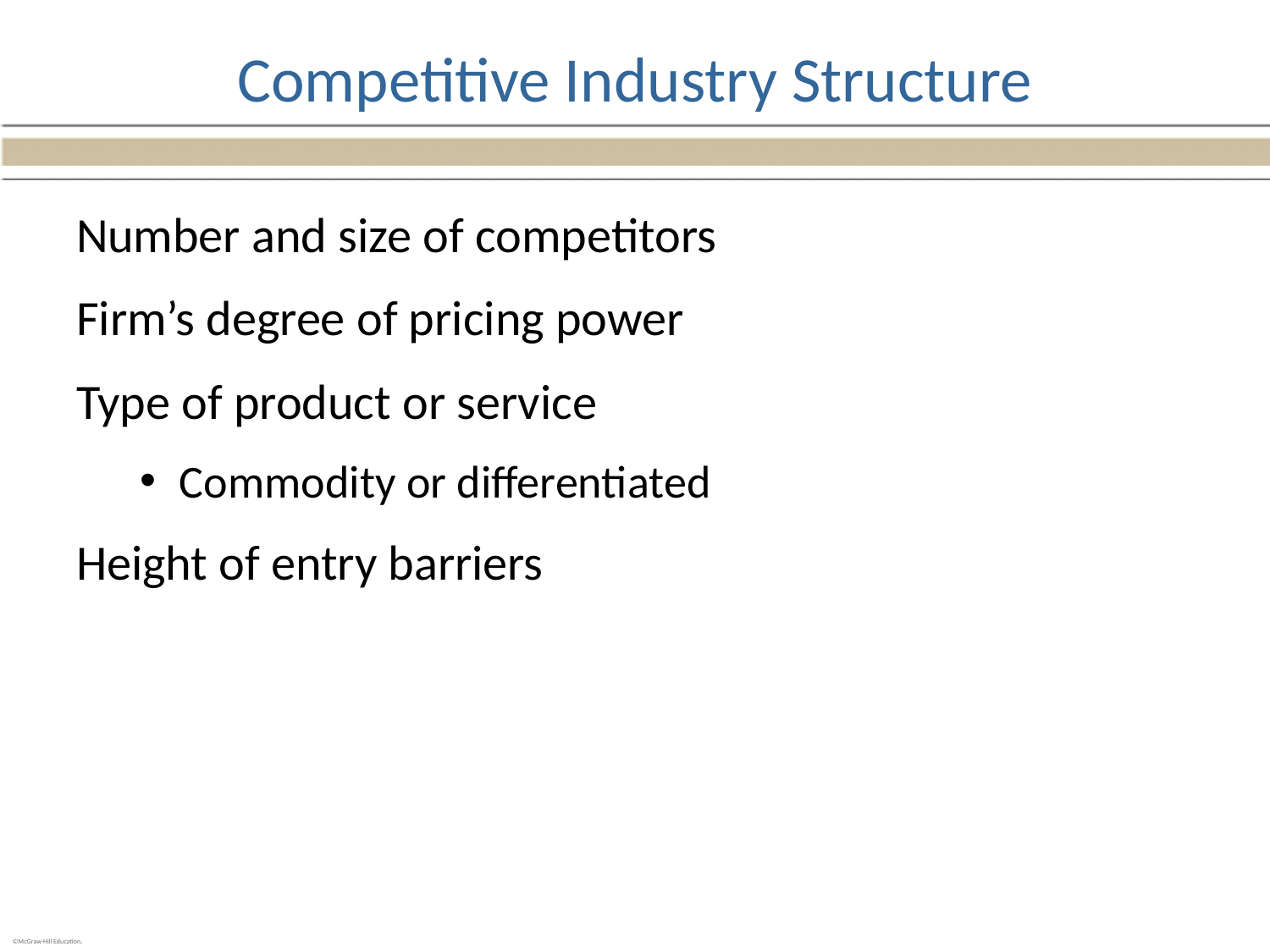

# Competitive Industry Structure
Number and size of competitors
Firm’s degree of pricing power
Type of product or service
Commodity or differentiated
Height of entry barriers